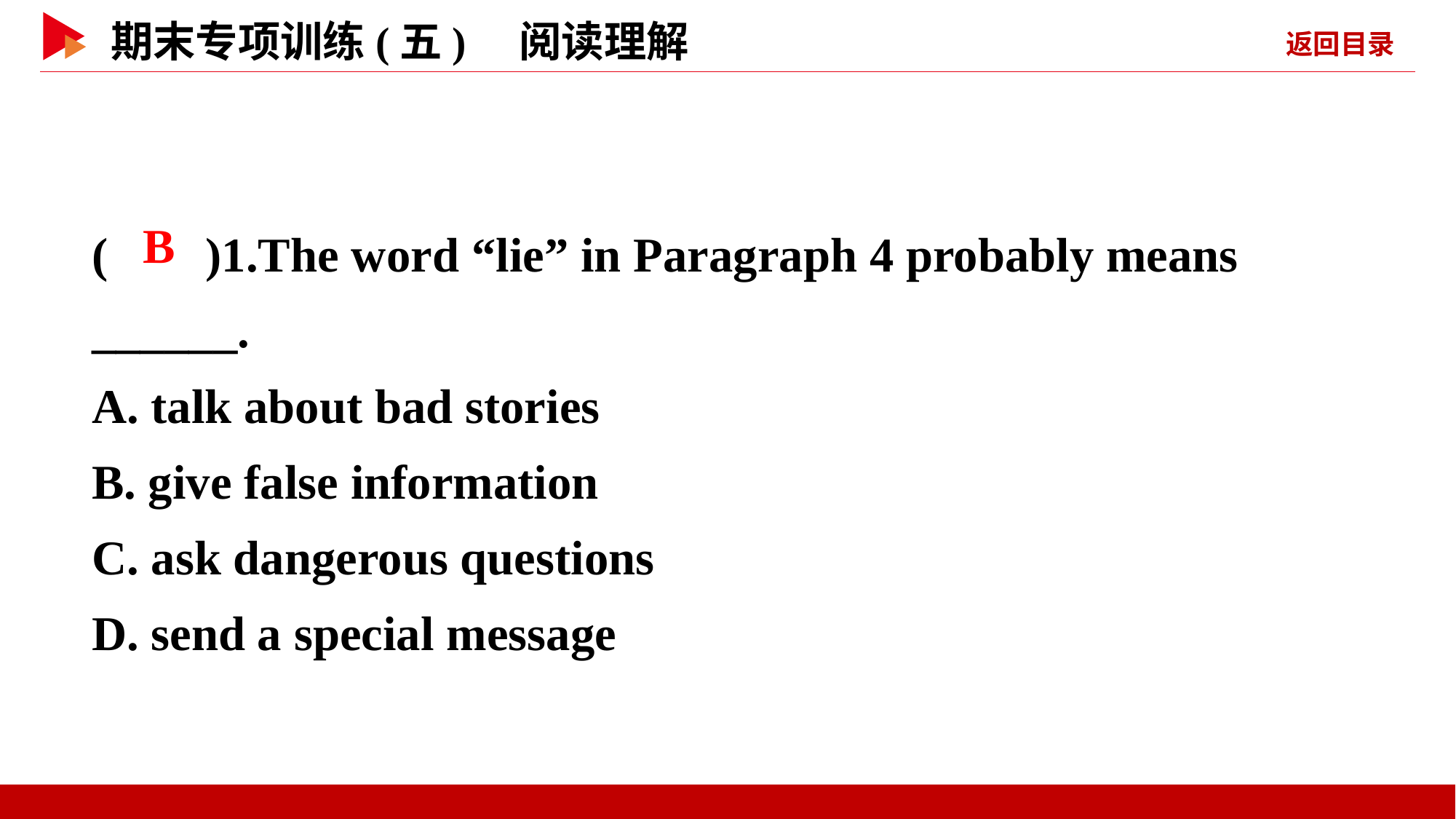

(        )1.The word “lie” in Paragraph 4 probably means ______.
A. talk about bad stories
B. give false information
C. ask dangerous questions
D. send a special message
   B